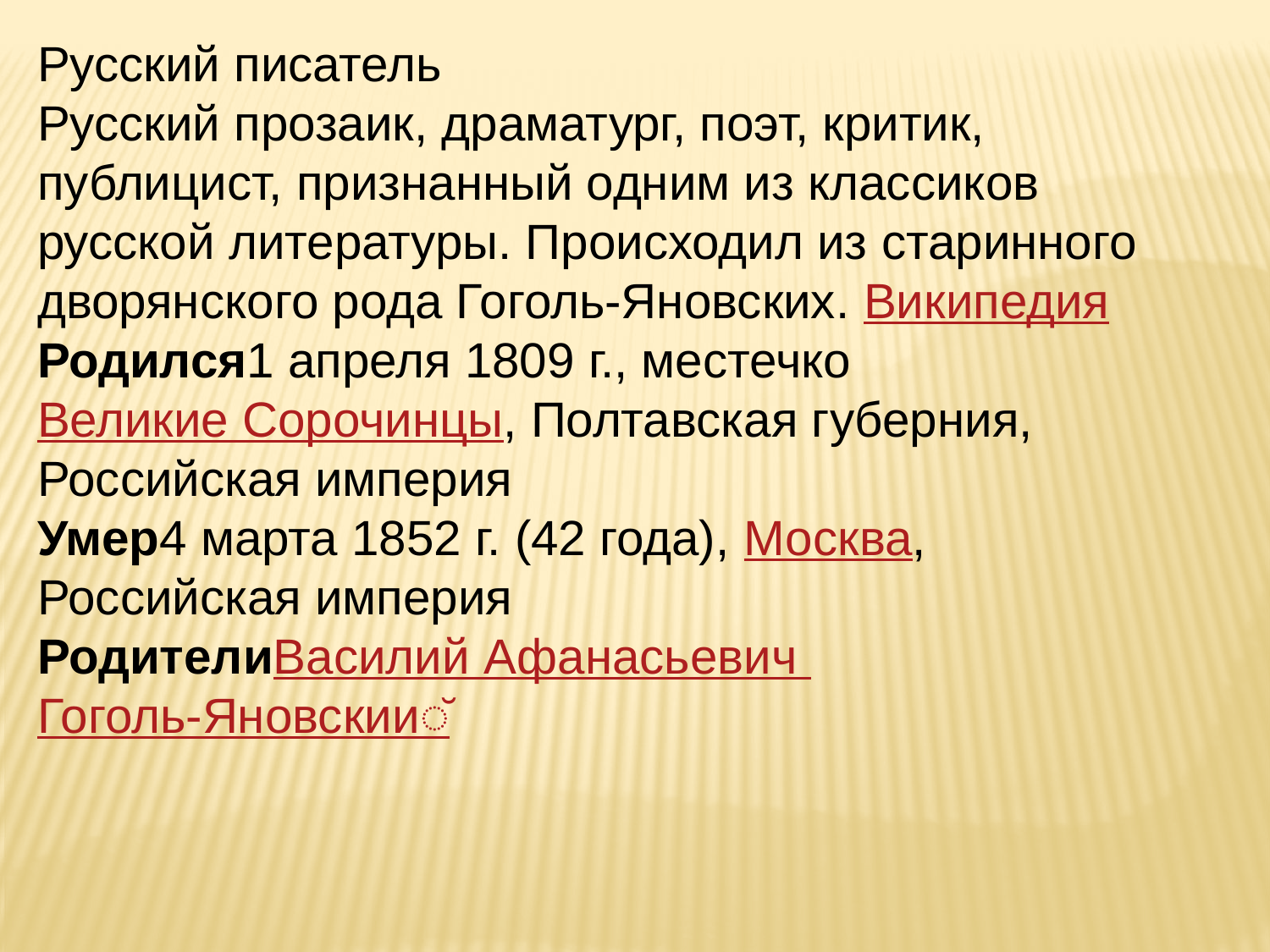

Русский писатель
Русский прозаик, драматург, поэт, критик, публицист, признанный одним из классиков русской литературы. Происходил из старинного дворянского рода Гоголь-Яновских. Википедия
Родился1 апреля 1809 г., местечко Великие Сорочинцы, Полтавская губерния, Российская империя
Умер4 марта 1852 г. (42 года), Москва, Российская империя
РодителиВасилий Афанасьевич Гоголь-Яновский